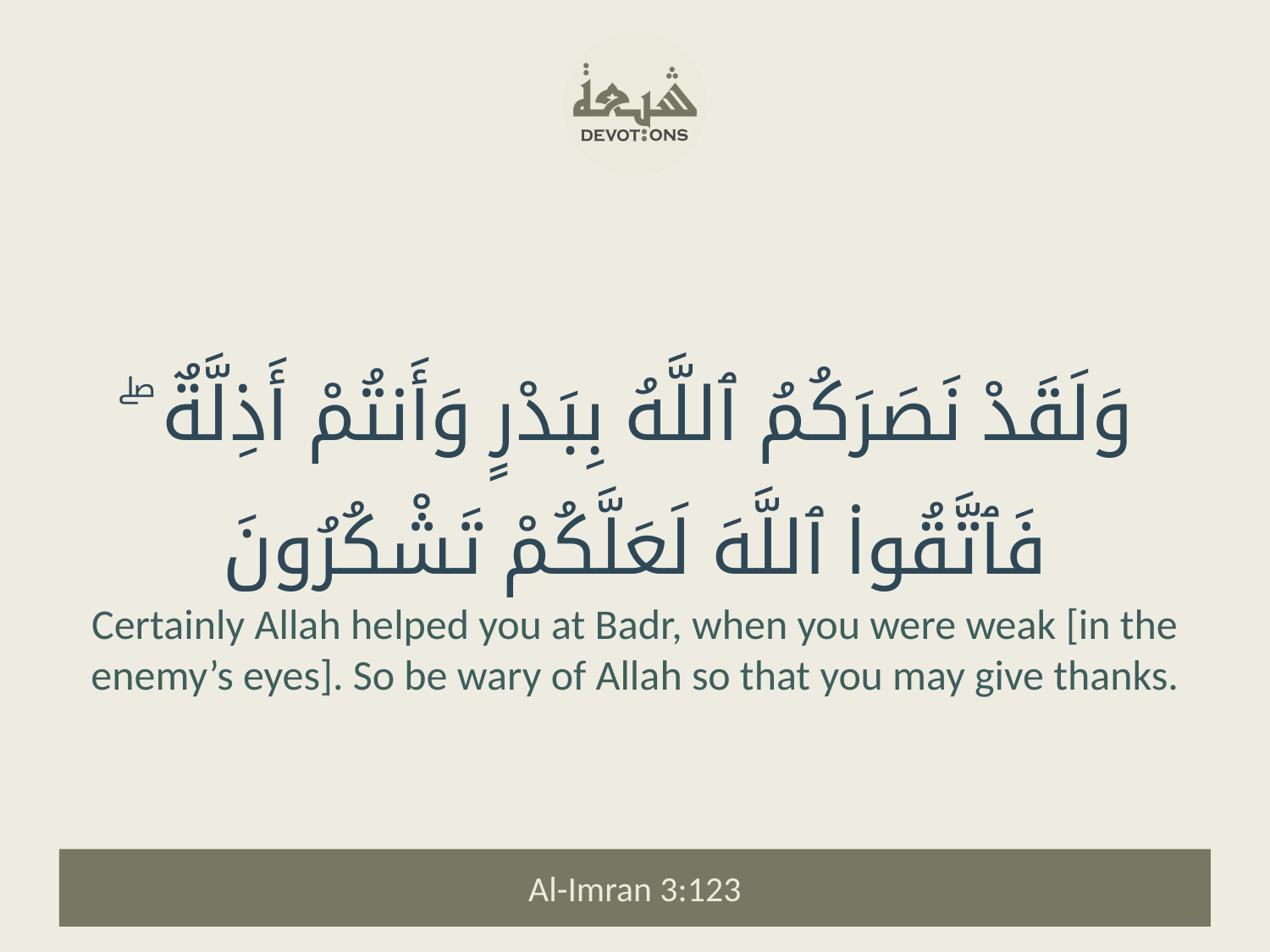

وَلَقَدْ نَصَرَكُمُ ٱللَّهُ بِبَدْرٍ وَأَنتُمْ أَذِلَّةٌ ۖ فَٱتَّقُوا۟ ٱللَّهَ لَعَلَّكُمْ تَشْكُرُونَ
Certainly Allah helped you at Badr, when you were weak [in the enemy’s eyes]. So be wary of Allah so that you may give thanks.
Al-Imran 3:123